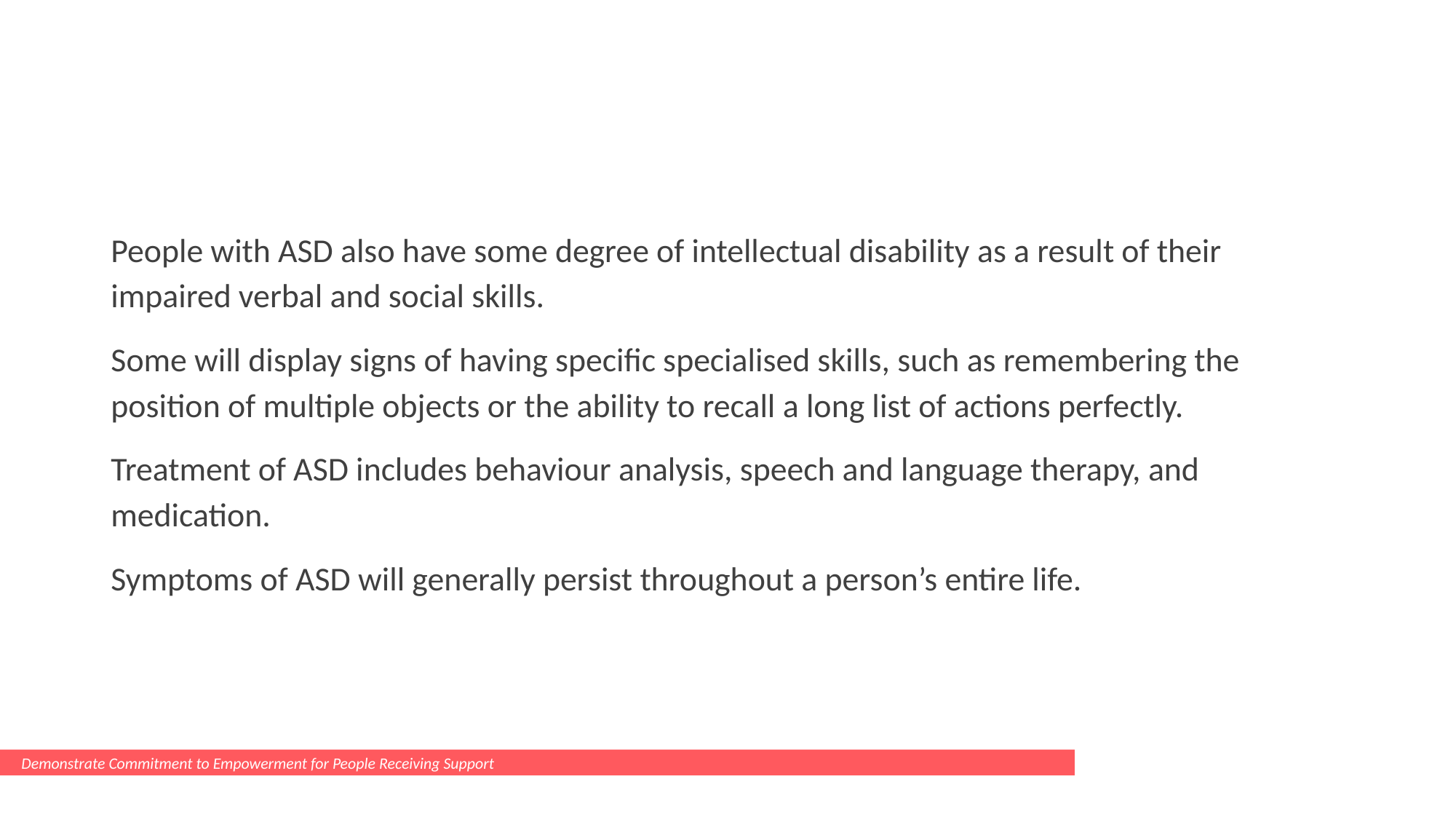

#
People with ASD also have some degree of intellectual disability as a result of their impaired verbal and social skills.
Some will display signs of having specific specialised skills, such as remembering the position of multiple objects or the ability to recall a long list of actions perfectly.
Treatment of ASD includes behaviour analysis, speech and language therapy, and medication.
Symptoms of ASD will generally persist throughout a person’s entire life.
Demonstrate Commitment to Empowerment for People Receiving Support